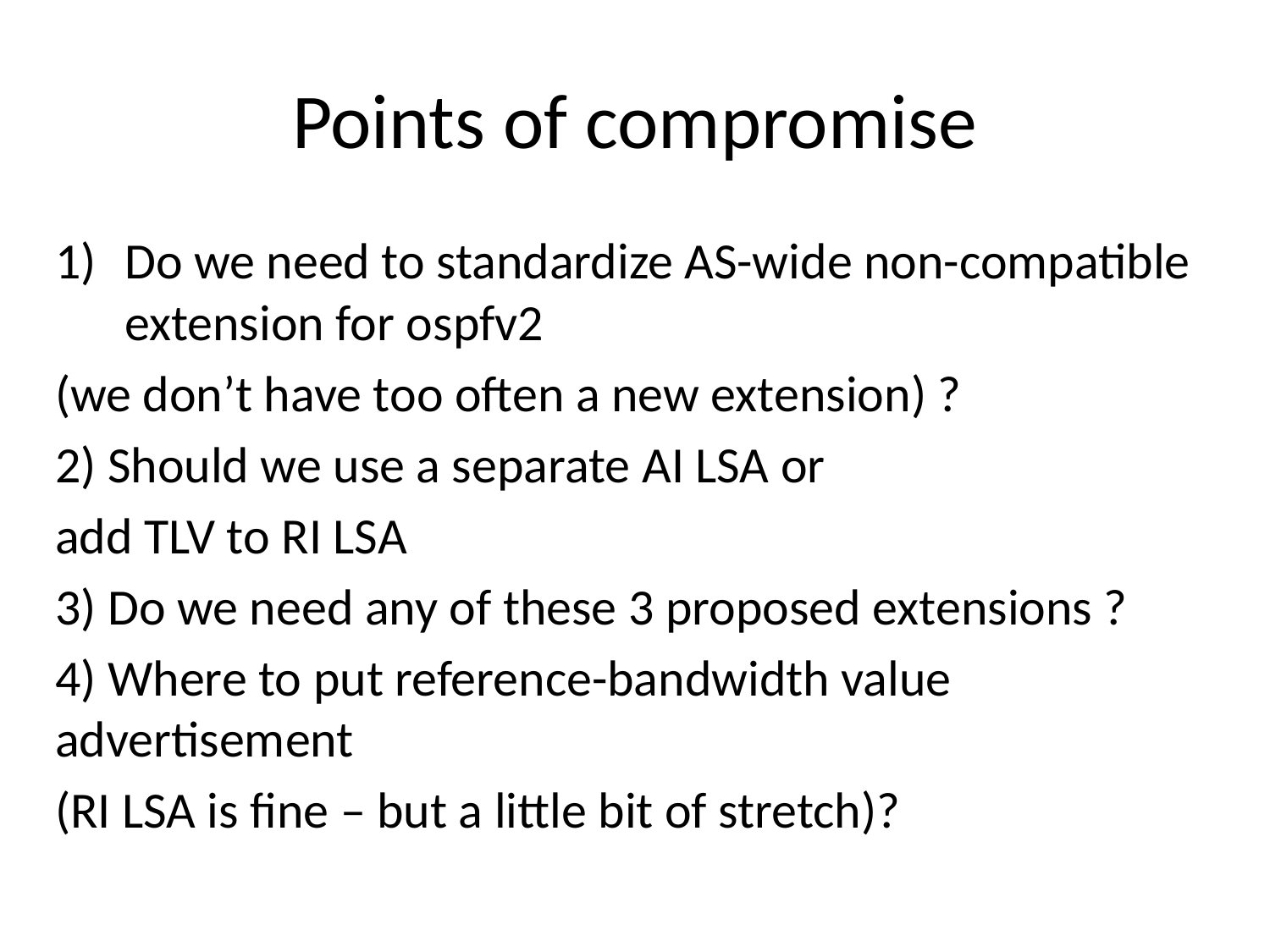

# Points of compromise
Do we need to standardize AS-wide non-compatible extension for ospfv2
(we don’t have too often a new extension) ?
2) Should we use a separate AI LSA or
add TLV to RI LSA
3) Do we need any of these 3 proposed extensions ?
4) Where to put reference-bandwidth value advertisement
(RI LSA is fine – but a little bit of stretch)?